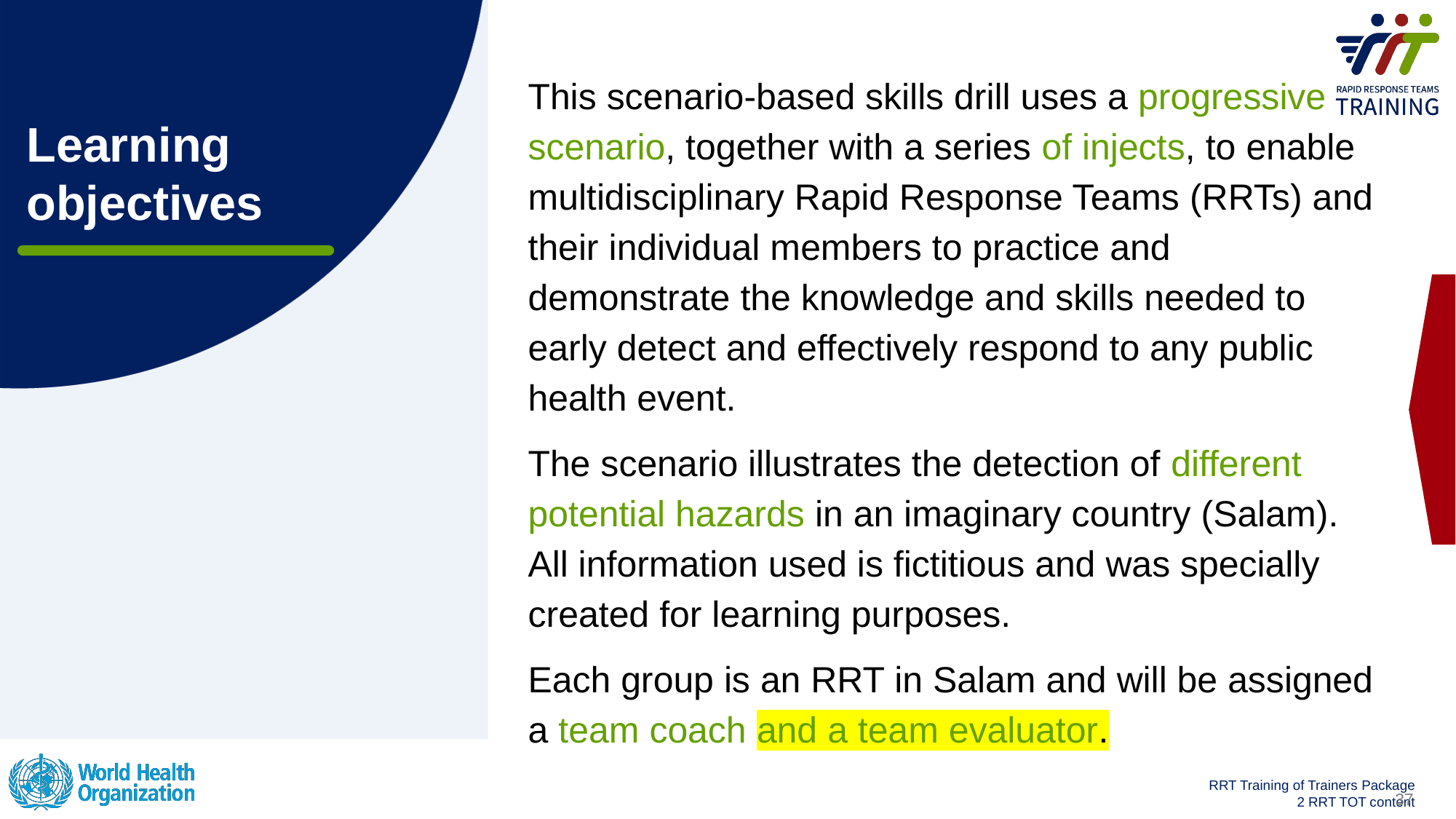

This scenario-based skills drill uses a progressive scenario, together with a series of injects, to enable multidisciplinary Rapid Response Teams (RRTs) and their individual members to practice and demonstrate the knowledge and skills needed to early detect and effectively respond to any public health event.
The scenario illustrates the detection of different potential hazards in an imaginary country (Salam). All information used is fictitious and was specially created for learning purposes.
Each group is an RRT in Salam and will be assigned a team coach and a team evaluator.

Learning objectives